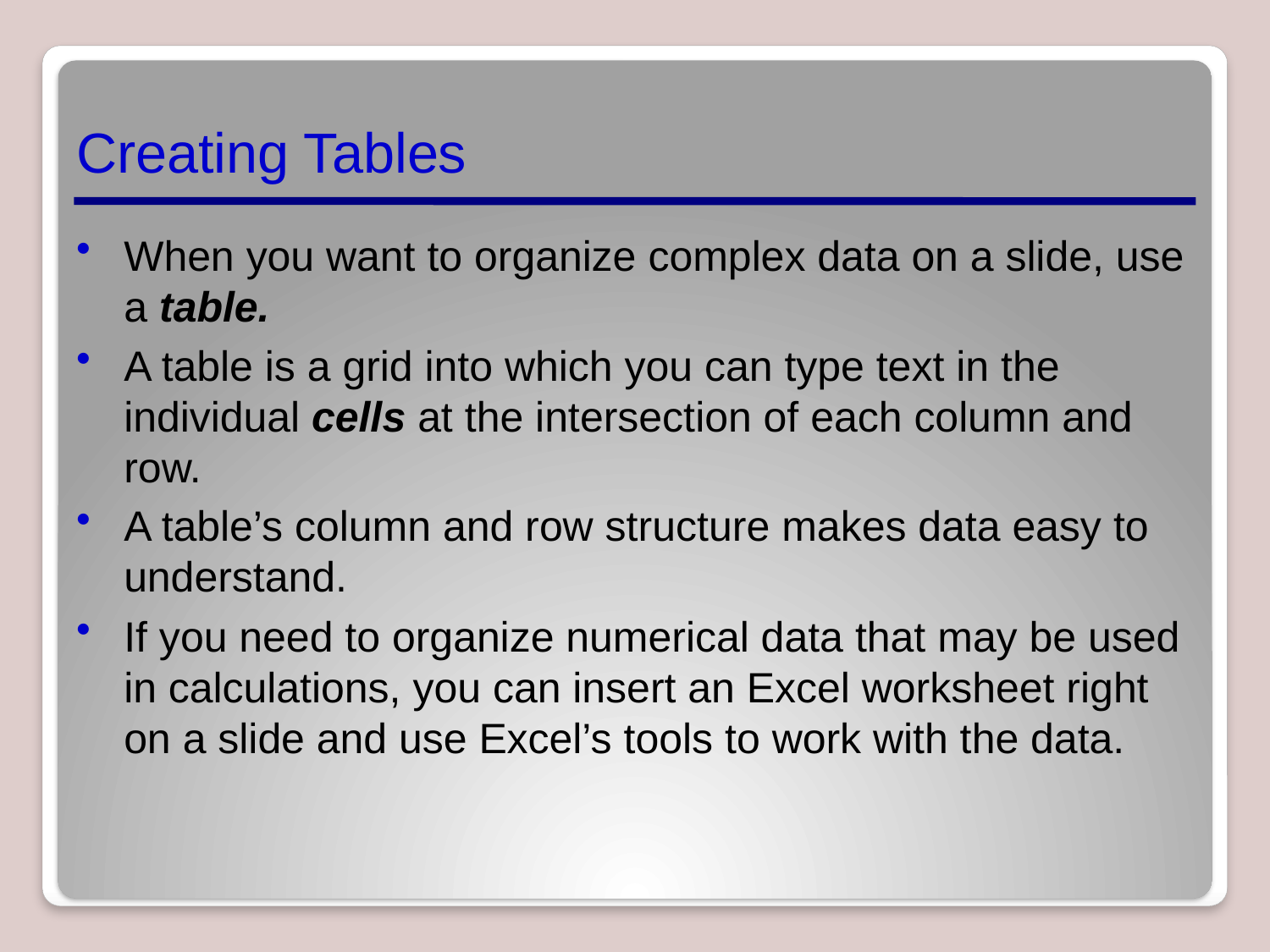

# Creating Tables
When you want to organize complex data on a slide, use a table.
A table is a grid into which you can type text in the individual cells at the intersection of each column and row.
A table’s column and row structure makes data easy to understand.
If you need to organize numerical data that may be used in calculations, you can insert an Excel worksheet right on a slide and use Excel’s tools to work with the data.